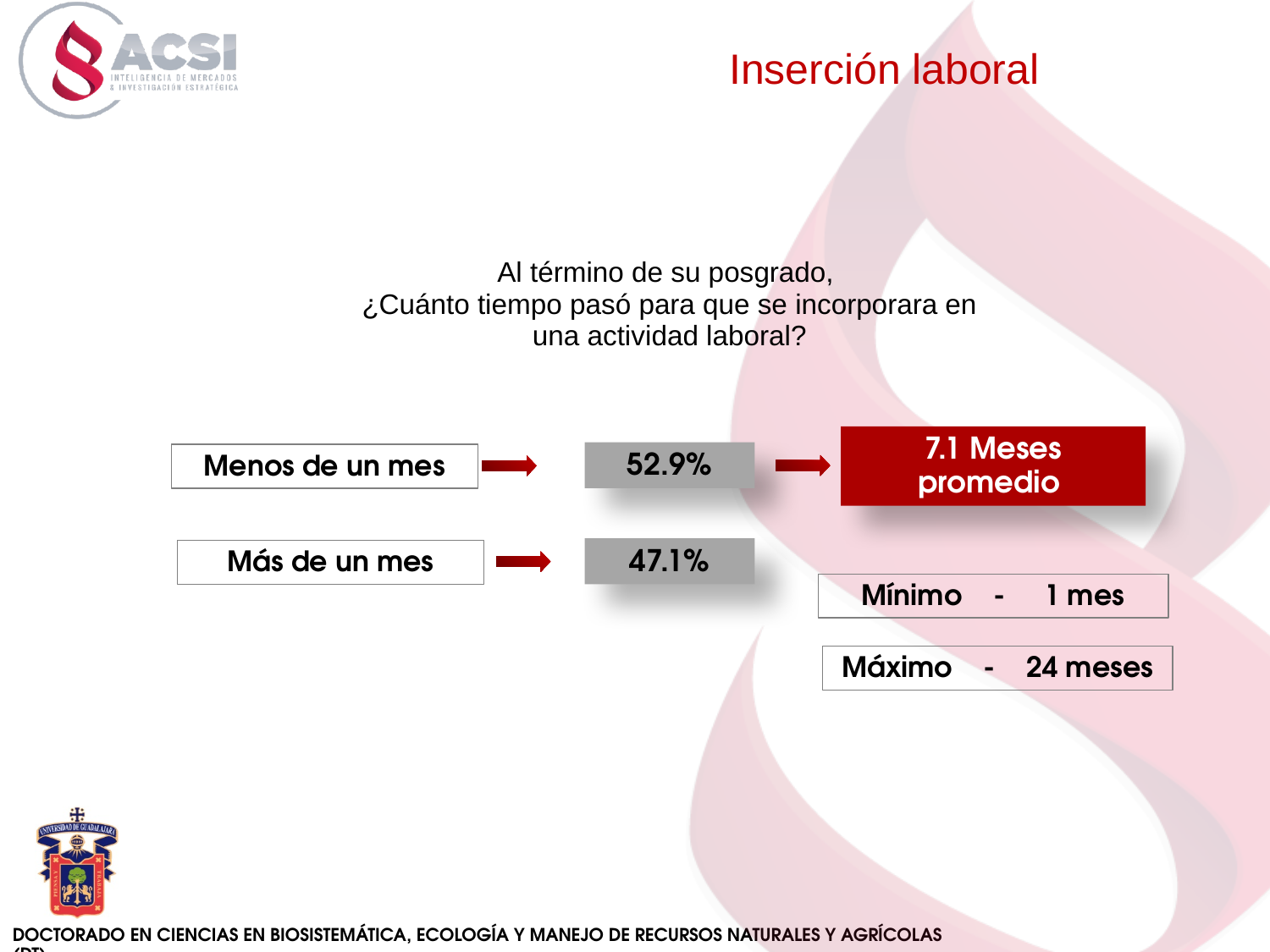

Inserción laboral
Al término de su posgrado,
¿Cuánto tiempo pasó para que se incorporara en una actividad laboral?
7.1 Meses promedio
52.9%
Menos de un mes

47.1%
Más de un mes

Mínimo    -     1 mes
Máximo    -    24 meses